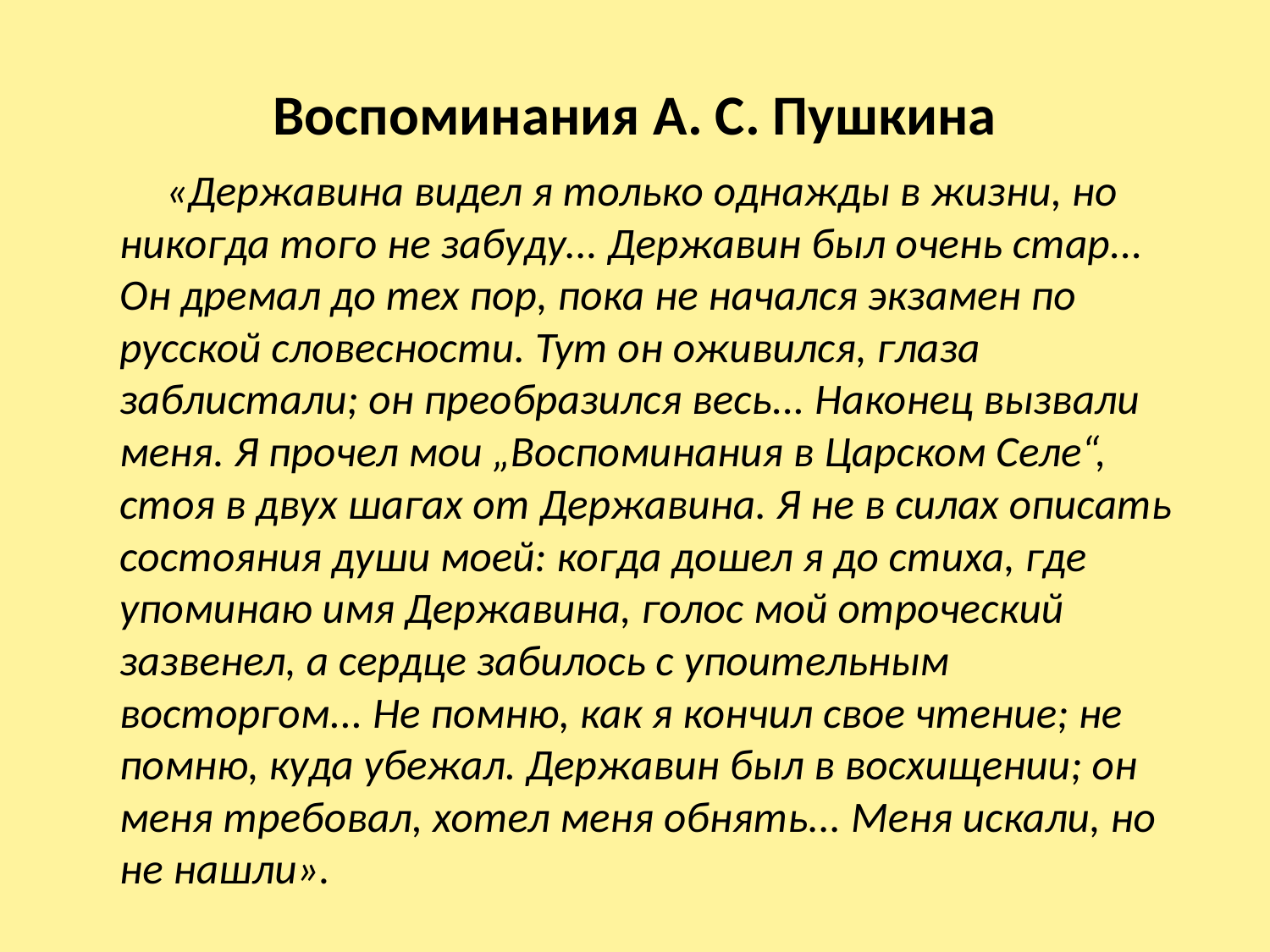

# Воспоминания А. С. Пушкина
         «Державина видел я только однажды в жизни, но никогда того не забуду... Державин был очень стар... Он дремал до тех пор, пока не начался экзамен по русской словесности. Тут он оживился, глаза заблистали; он преобразился весь... Наконец вызвали меня. Я прочел мои „Воспоминания в Царском Селе“, стоя в двух шагах от Державина. Я не в силах описать состояния души моей: когда дошел я до стиха, где упоминаю имя Державина, голос мой отроческий зазвенел, а сердце забилось с упоительным восторгом... Не помню, как я кончил свое чтение; не помню, куда убежал. Державин был в восхищении; он меня требовал, хотел меня обнять... Меня искали, но не нашли».